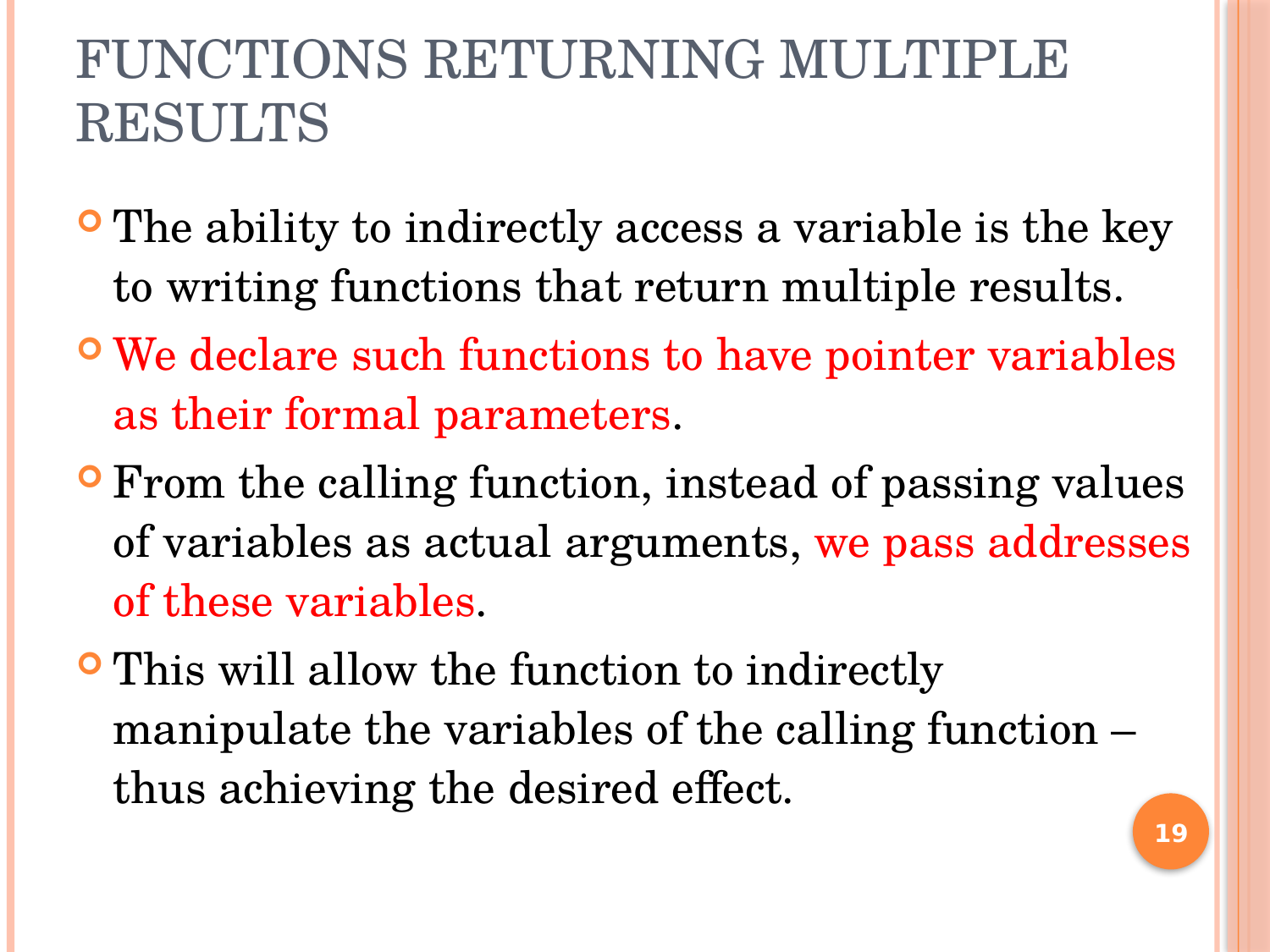

# Functions returning multiple results
The ability to indirectly access a variable is the key to writing functions that return multiple results.
We declare such functions to have pointer variables as their formal parameters.
From the calling function, instead of passing values of variables as actual arguments, we pass addresses of these variables.
This will allow the function to indirectly manipulate the variables of the calling function – thus achieving the desired effect.
19